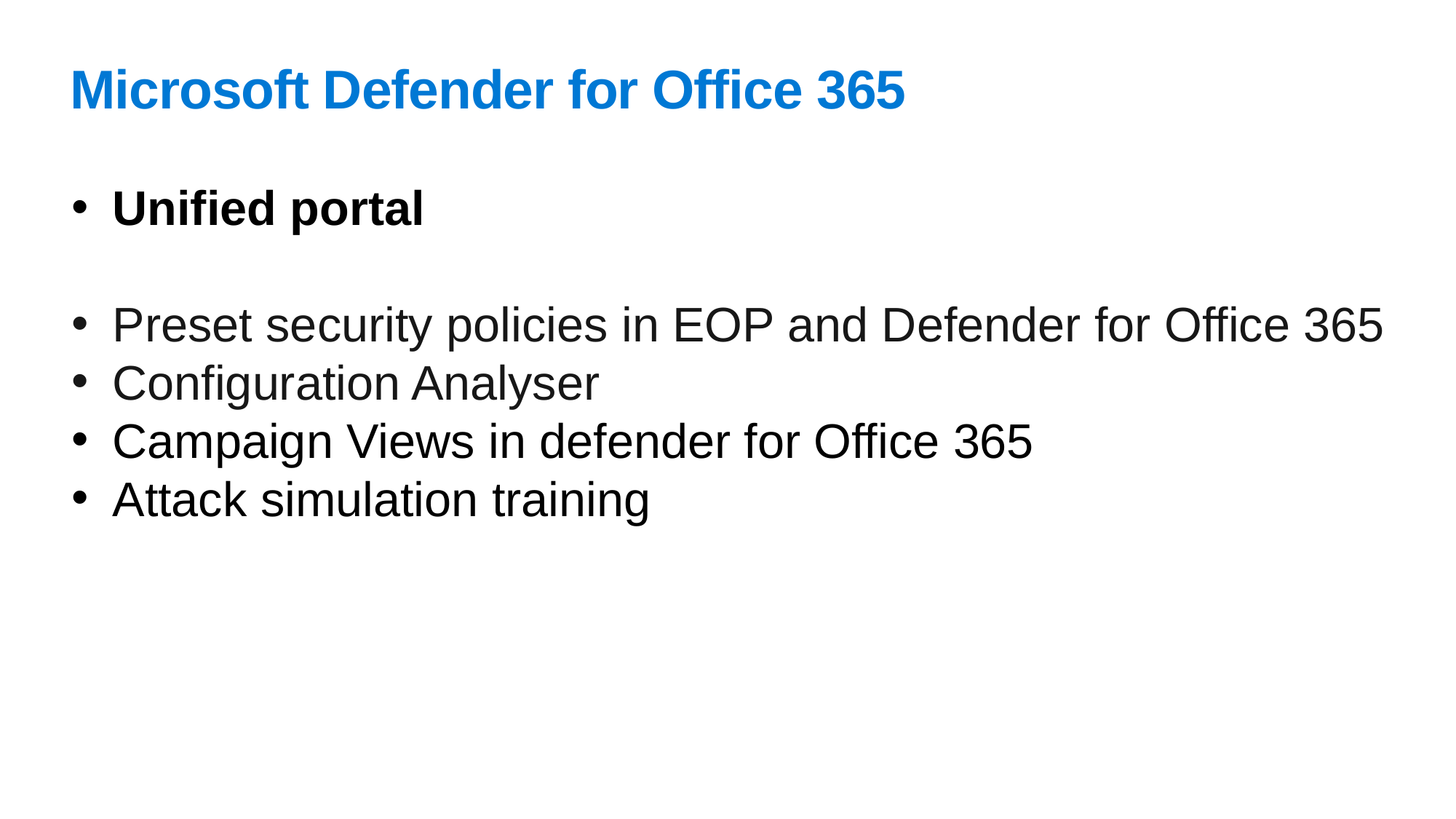

# Microsoft Defender for Office 365
Unified portal

Preset security policies in EOP and Defender for Office 365
Configuration Analyser
Campaign Views in defender for Office 365
Attack simulation training